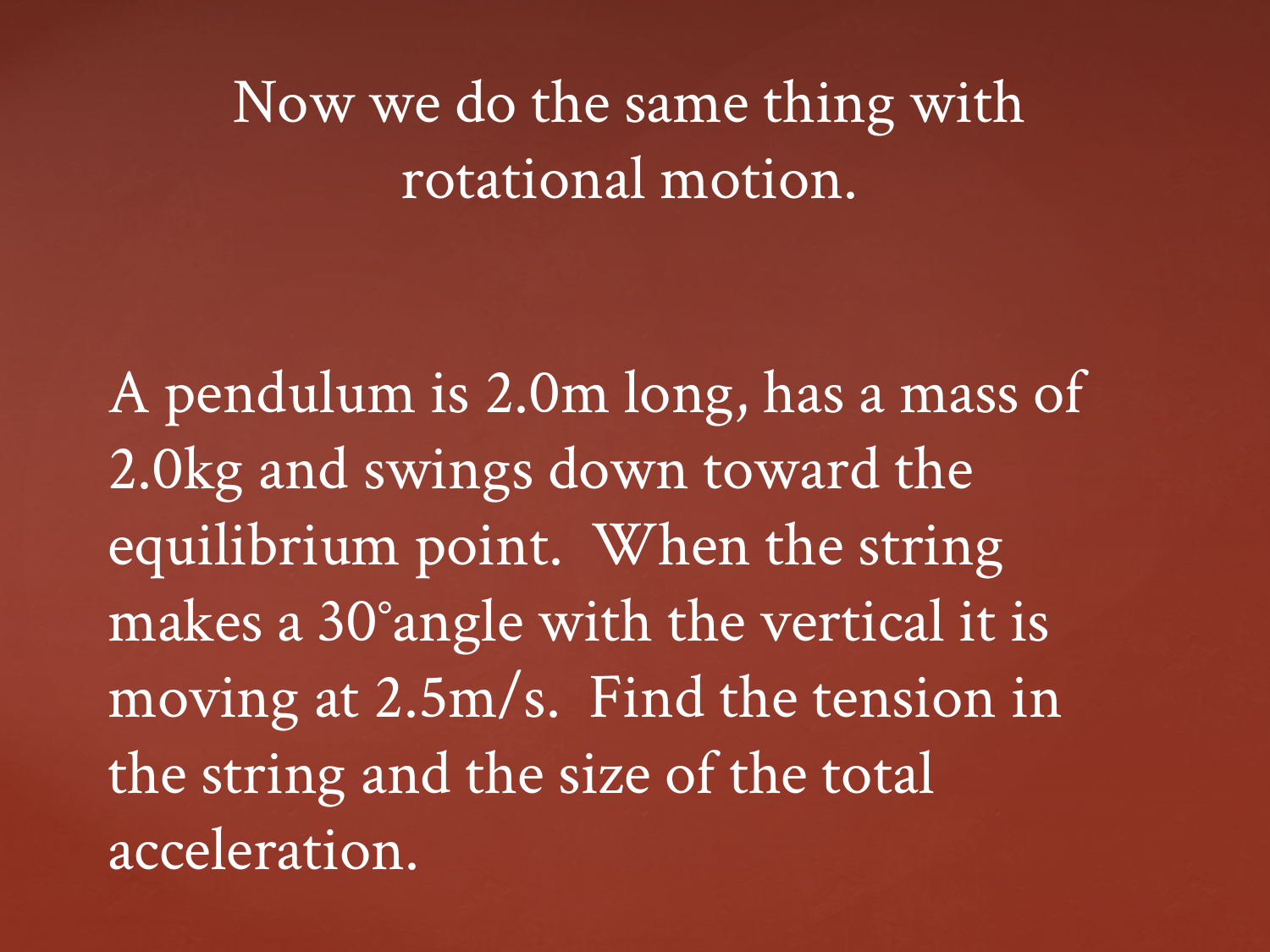

Now we do the same thing with rotational motion.
# A pendulum is 2.0m long, has a mass of 2.0kg and swings down toward the equilibrium point.  When the string makes a 30°angle with the vertical it is moving at 2.5m/s.  Find the tension in the string and the size of the total acceleration.